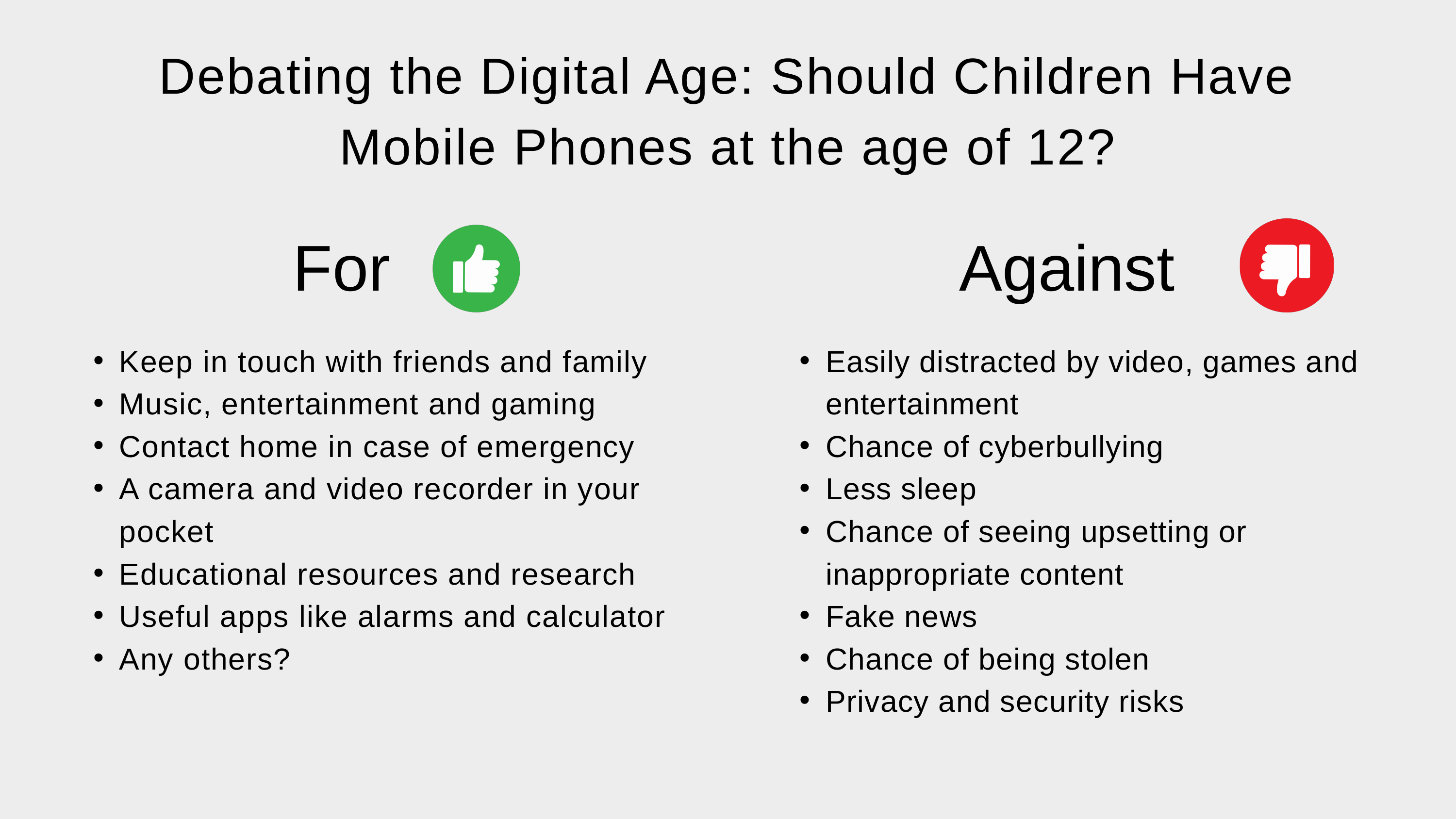

Debating the Digital Age: Should Children Have Mobile Phones at the age of 12?

For
Against
Keep in touch with friends and family
Music, entertainment and gaming
Contact home in case of emergency
A camera and video recorder in your pocket
Educational resources and research
Useful apps like alarms and calculator
Any others?
Easily distracted by video, games and entertainment
Chance of cyberbullying
Less sleep
Chance of seeing upsetting or inappropriate content
Fake news
Chance of being stolen
Privacy and security risks